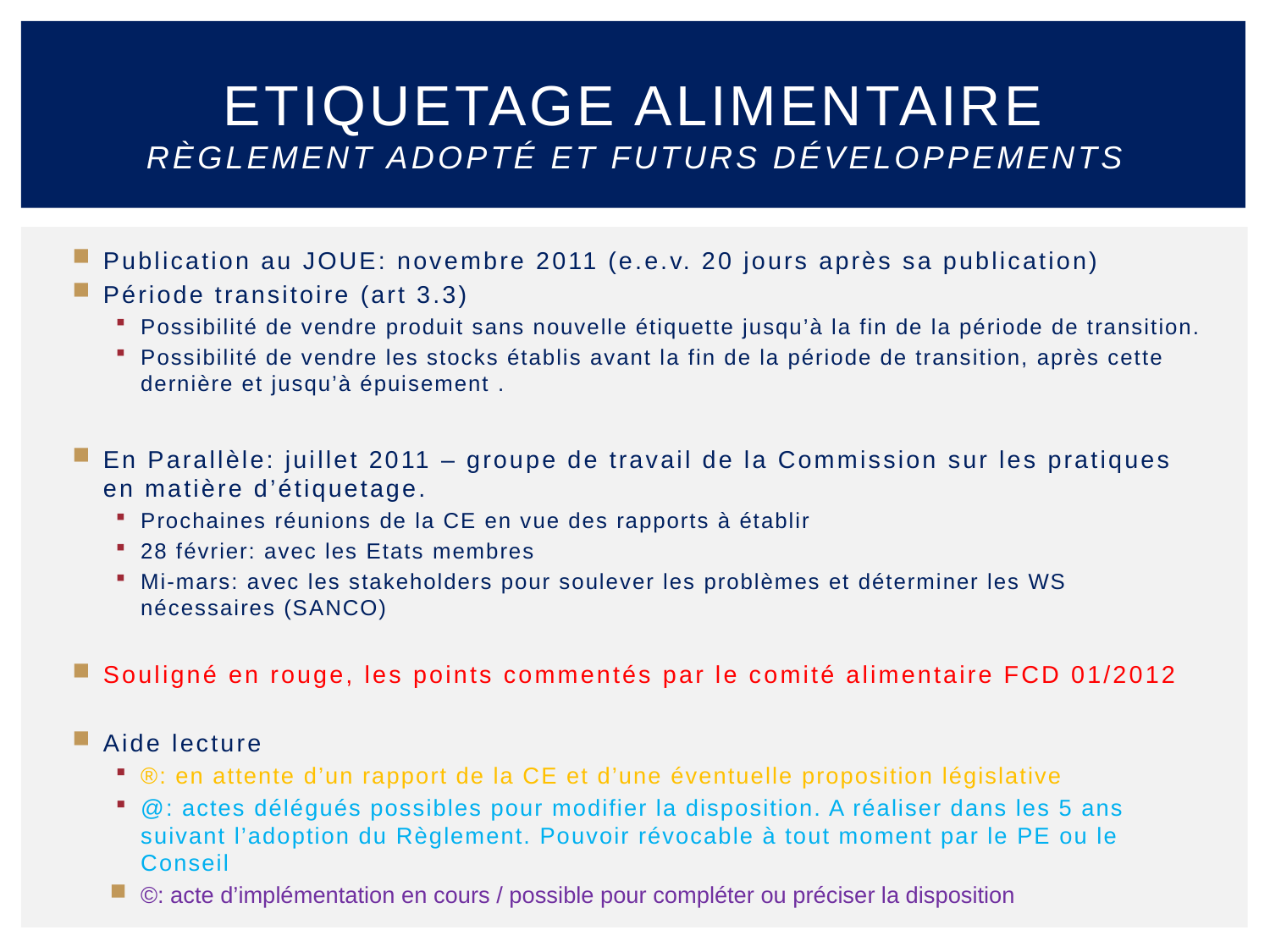

# Etiquetage Alimentaire règlement adopté et futurs développements
Publication au JOUE: novembre 2011 (e.e.v. 20 jours après sa publication)
Période transitoire (art 3.3)
Possibilité de vendre produit sans nouvelle étiquette jusqu’à la fin de la période de transition.
Possibilité de vendre les stocks établis avant la fin de la période de transition, après cette dernière et jusqu’à épuisement .

En Parallèle: juillet 2011 – groupe de travail de la Commission sur les pratiques en matière d’étiquetage.
Prochaines réunions de la CE en vue des rapports à établir
28 février: avec les Etats membres
Mi-mars: avec les stakeholders pour soulever les problèmes et déterminer les WS nécessaires (SANCO)

Souligné en rouge, les points commentés par le comité alimentaire FCD 01/2012

Aide lecture
®: en attente d’un rapport de la CE et d’une éventuelle proposition législative
@: actes délégués possibles pour modifier la disposition. A réaliser dans les 5 ans suivant l’adoption du Règlement. Pouvoir révocable à tout moment par le PE ou le Conseil
©: acte d’implémentation en cours / possible pour compléter ou préciser la disposition